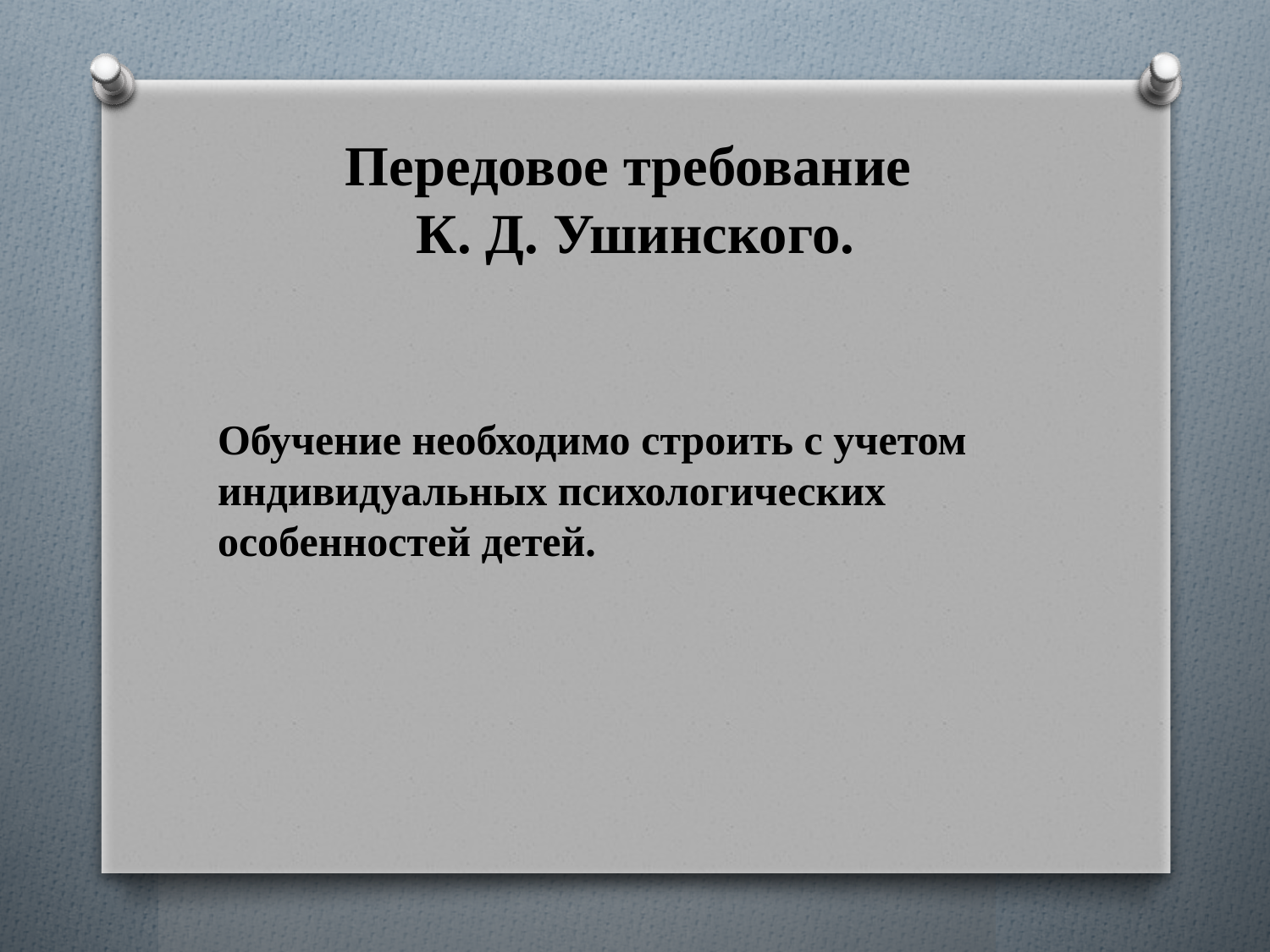

# Передовое требование К. Д. Ушинского.
Обучение необходимо строить с учетом индивидуальных психологических особенностей детей.